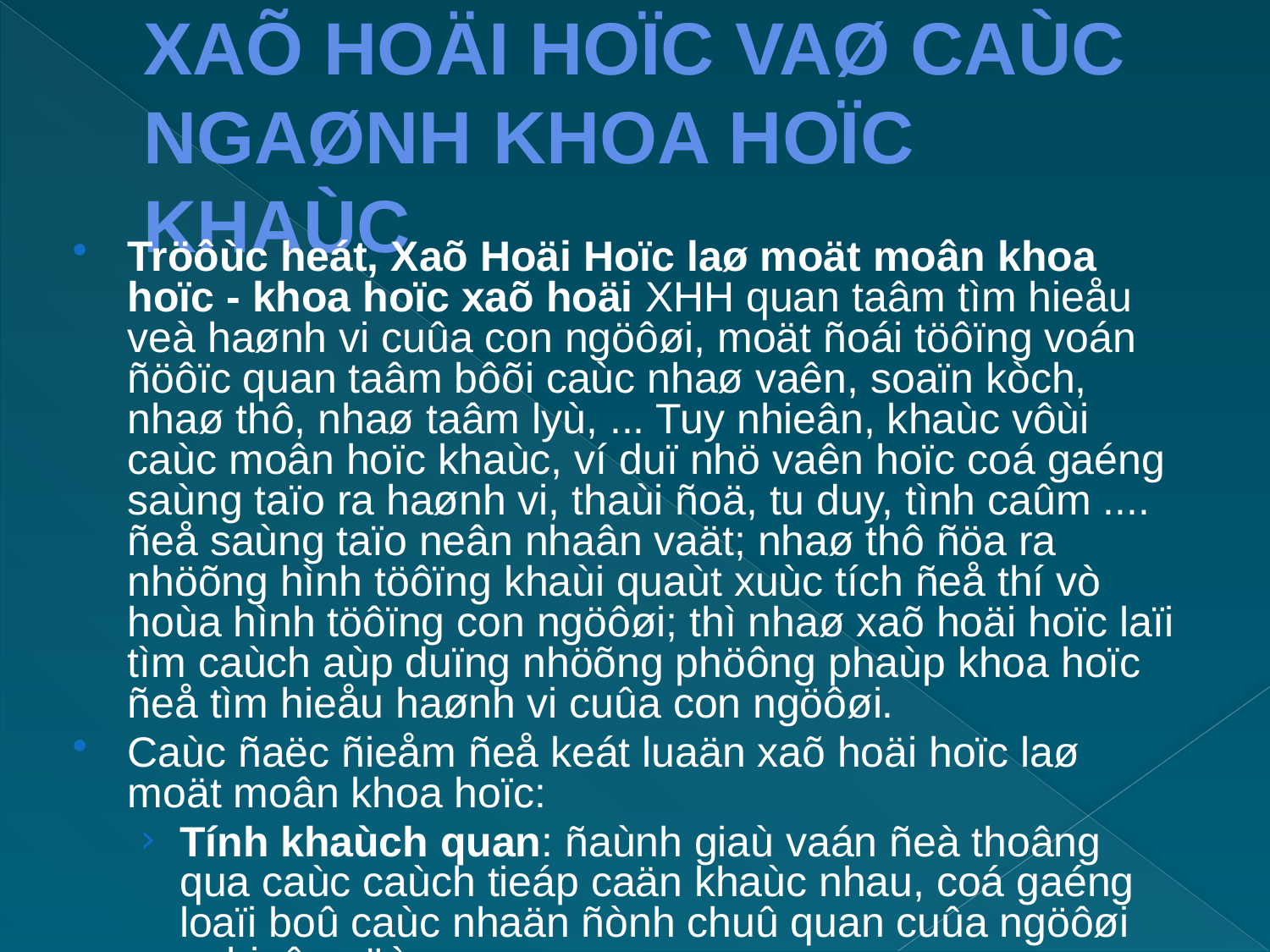

# XAÕ HOÄI HOÏC VAØ CAÙC  NGAØNH KHOA HOÏC KHAÙC
Tröôùc heát, Xaõ Hoäi Hoïc laø moät moân khoa hoïc - khoa hoïc xaõ hoäi XHH quan taâm tìm hieåu veà haønh vi cuûa con ngöôøi, moät ñoái töôïng voán ñöôïc quan taâm bôõi caùc nhaø vaên, soaïn kòch, nhaø thô, nhaø taâm lyù, ... Tuy nhieân, khaùc vôùi caùc moân hoïc khaùc, ví duï nhö vaên hoïc coá gaéng saùng taïo ra haønh vi, thaùi ñoä, tu duy, tình caûm .... ñeå saùng taïo neân nhaân vaät; nhaø thô ñöa ra nhöõng hình töôïng khaùi quaùt xuùc tích ñeå thí vò hoùa hình töôïng con ngöôøi; thì nhaø xaõ hoäi hoïc laïi tìm caùch aùp duïng nhöõng phöông phaùp khoa hoïc ñeå tìm hieåu haønh vi cuûa con ngöôøi.
Caùc ñaëc ñieåm ñeå keát luaän xaõ hoäi hoïc laø moät moân khoa hoïc:
Tính khaùch quan: ñaùnh giaù vaán ñeà thoâng qua caùc caùch tieáp caän khaùc nhau, coá gaéng loaïi boû caùc nhaän ñònh chuû quan cuûa ngöôøi nghieân cöùu.
Phaûi coù baèng chöùng: Nhöõng vaán ñeà khi ñöôïc phaùt bieåu luoân phaûi coù nhöõng chöùng cöù thuyeát phuïc maïnh vaø chính xaùc.